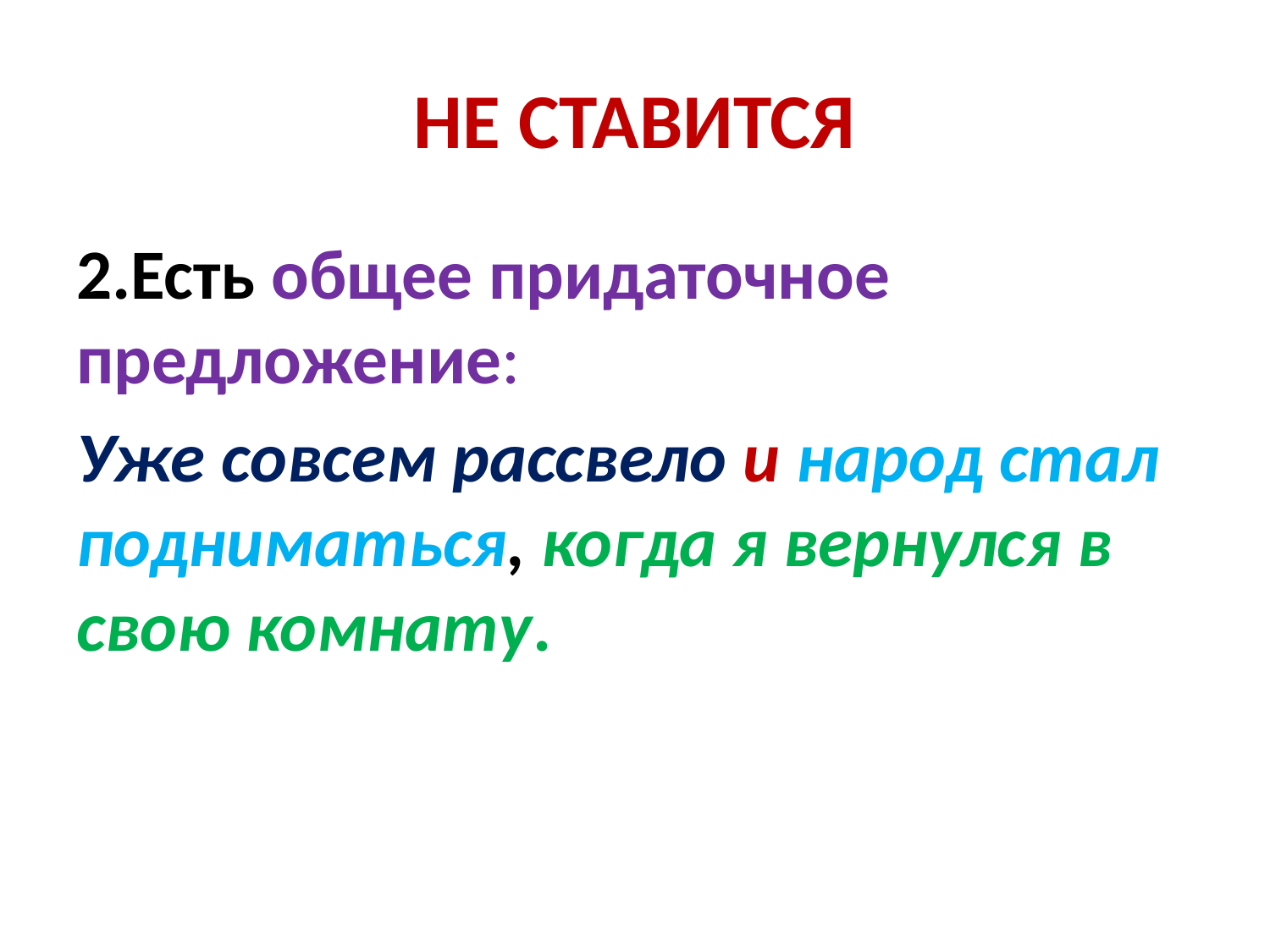

# НЕ СТАВИТСЯ
2.Есть общее придаточное предложение:
Уже совсем рассвело и народ стал подниматься, когда я вернулся в свою комнату.